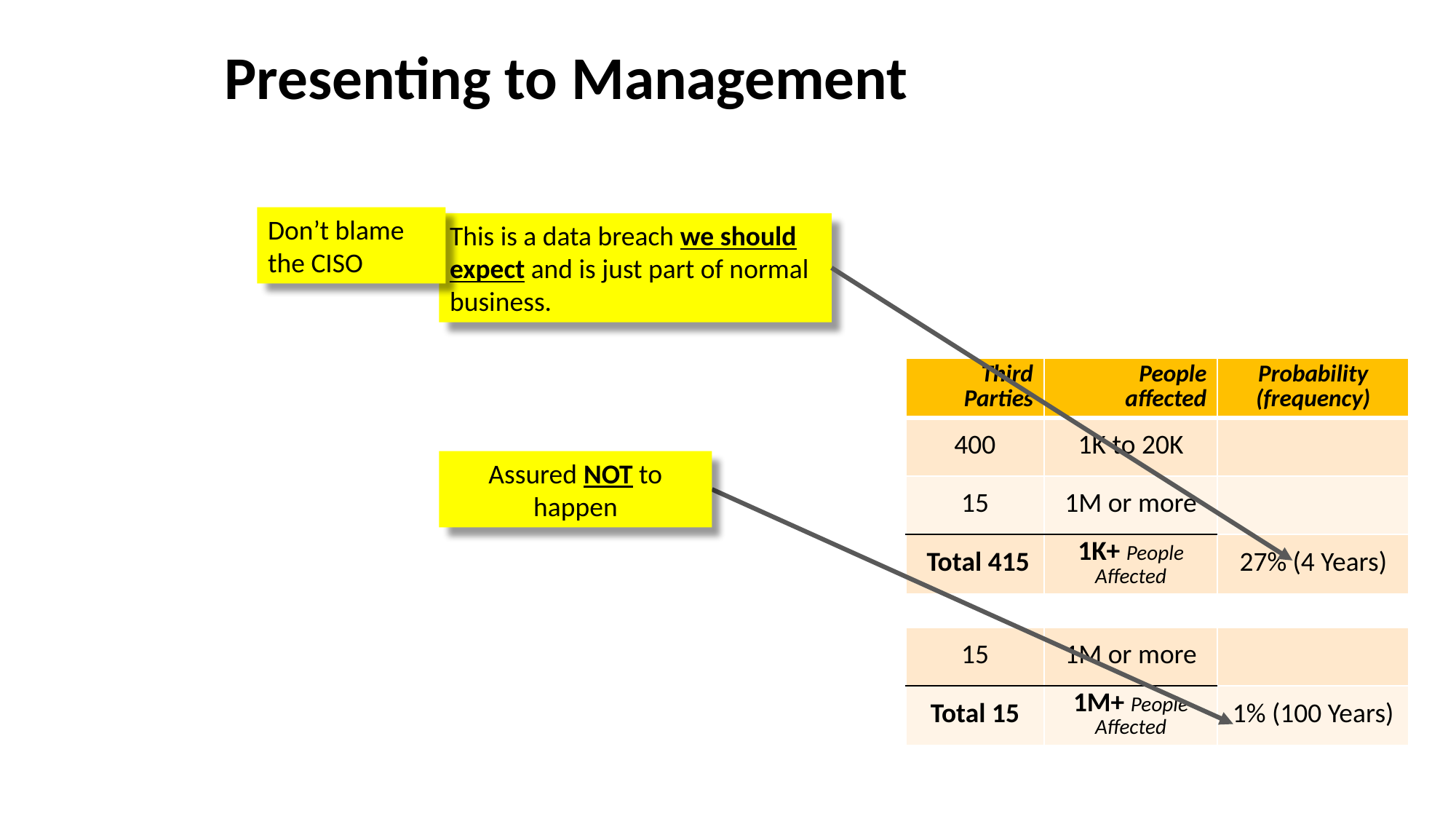

Presenting to Management
Don’t blame the CISO
This is a data breach we should expect and is just part of normal business.
| Third Parties | People affected | Probability (frequency) |
| --- | --- | --- |
| 400 | 1K to 20K |  |
| 15 | 1M or more |  |
| Total 415 | 1K+ People Affected | 27% (4 Years) |
|  |  |  |
| 15 | 1M or more |  |
| Total 15 | 1M+ People Affected | 1% (100 Years) |
Assured NOT to happen